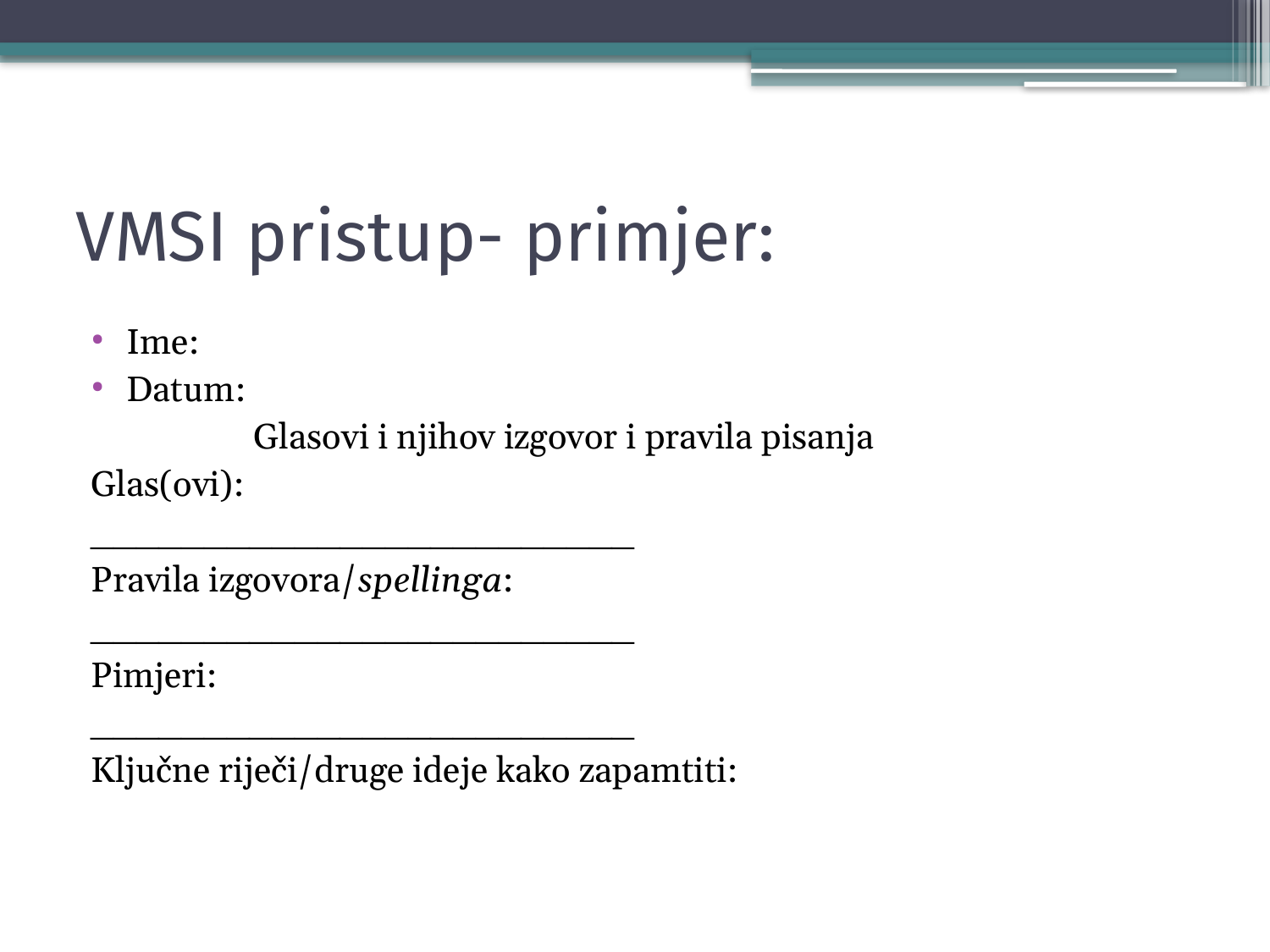

# VMSI pristup- primjer:
Ime:
Datum:
		Glasovi i njihov izgovor i pravila pisanja
Glas(ovi):
________________________
Pravila izgovora/spellinga:
________________________
Pimjeri:
________________________
Ključne riječi/druge ideje kako zapamtiti: